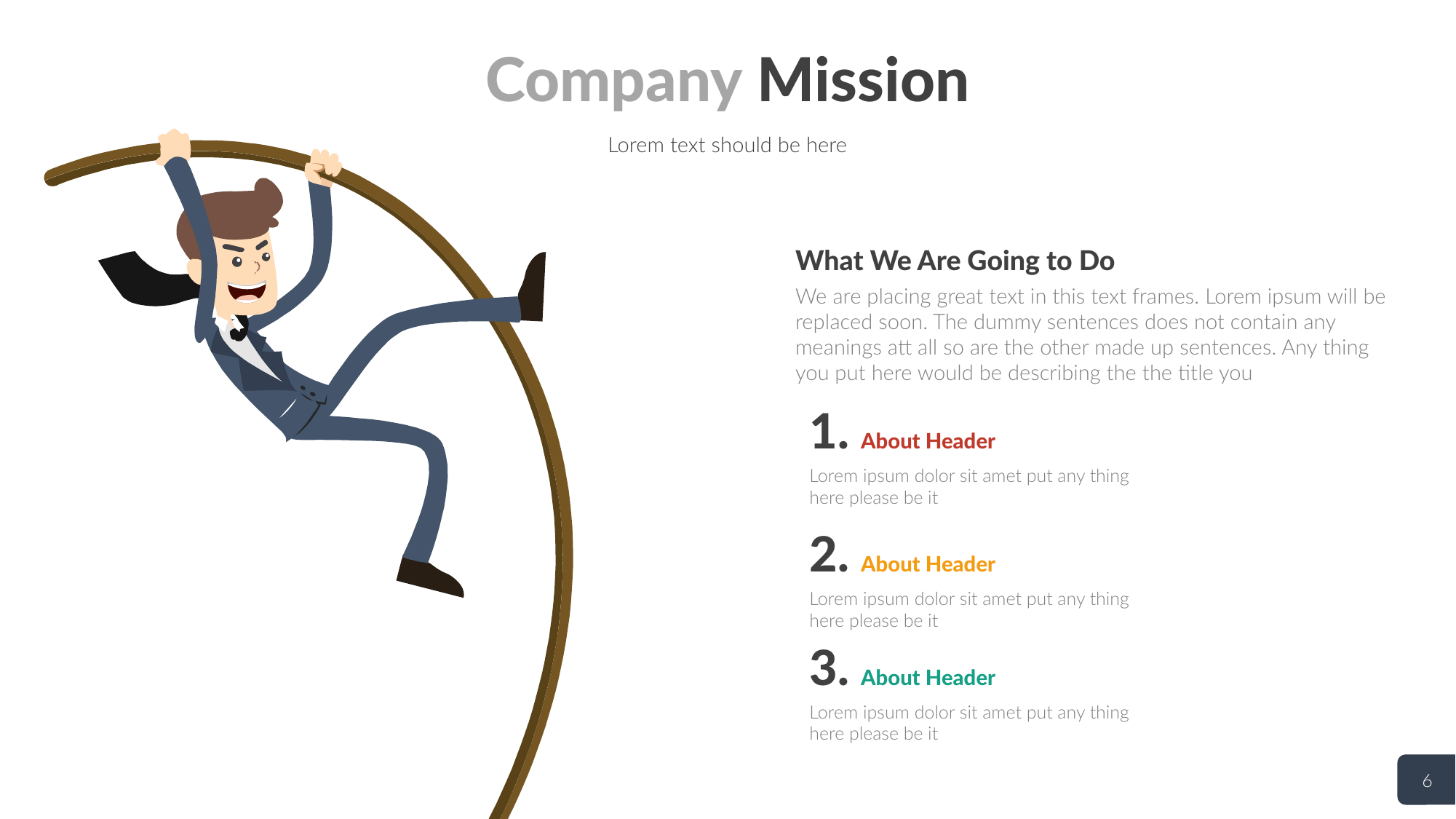

# Company Mission

Lorem text should be here
What We Are Going to Do
We are placing great text in this text frames. Lorem ipsum will be replaced soon. The dummy sentences does not contain any meanings att all so are the other made up sentences. Any thing you put here would be describing the the title you
1. About Header
Lorem ipsum dolor sit amet put any thing here please be it
2. About Header
Lorem ipsum dolor sit amet put any thing here please be it
3. About Header
Lorem ipsum dolor sit amet put any thing here please be it

6